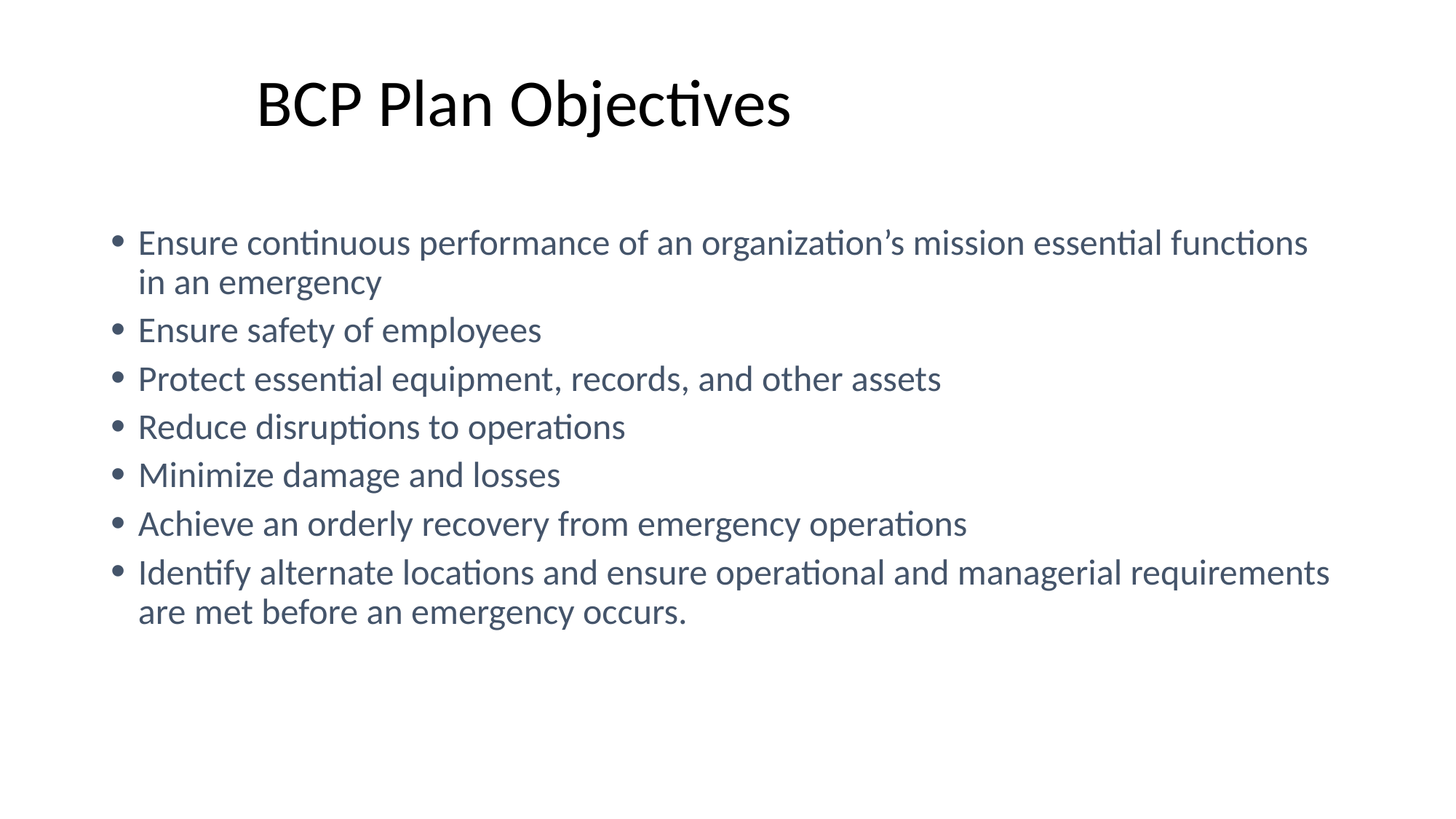

Ensure continuous performance of an organization’s mission essential functions in an emergency
Ensure safety of employees
Protect essential equipment, records, and other assets
Reduce disruptions to operations
Minimize damage and losses
Achieve an orderly recovery from emergency operations
Identify alternate locations and ensure operational and managerial requirements are met before an emergency occurs.

BCP Plan Objectives